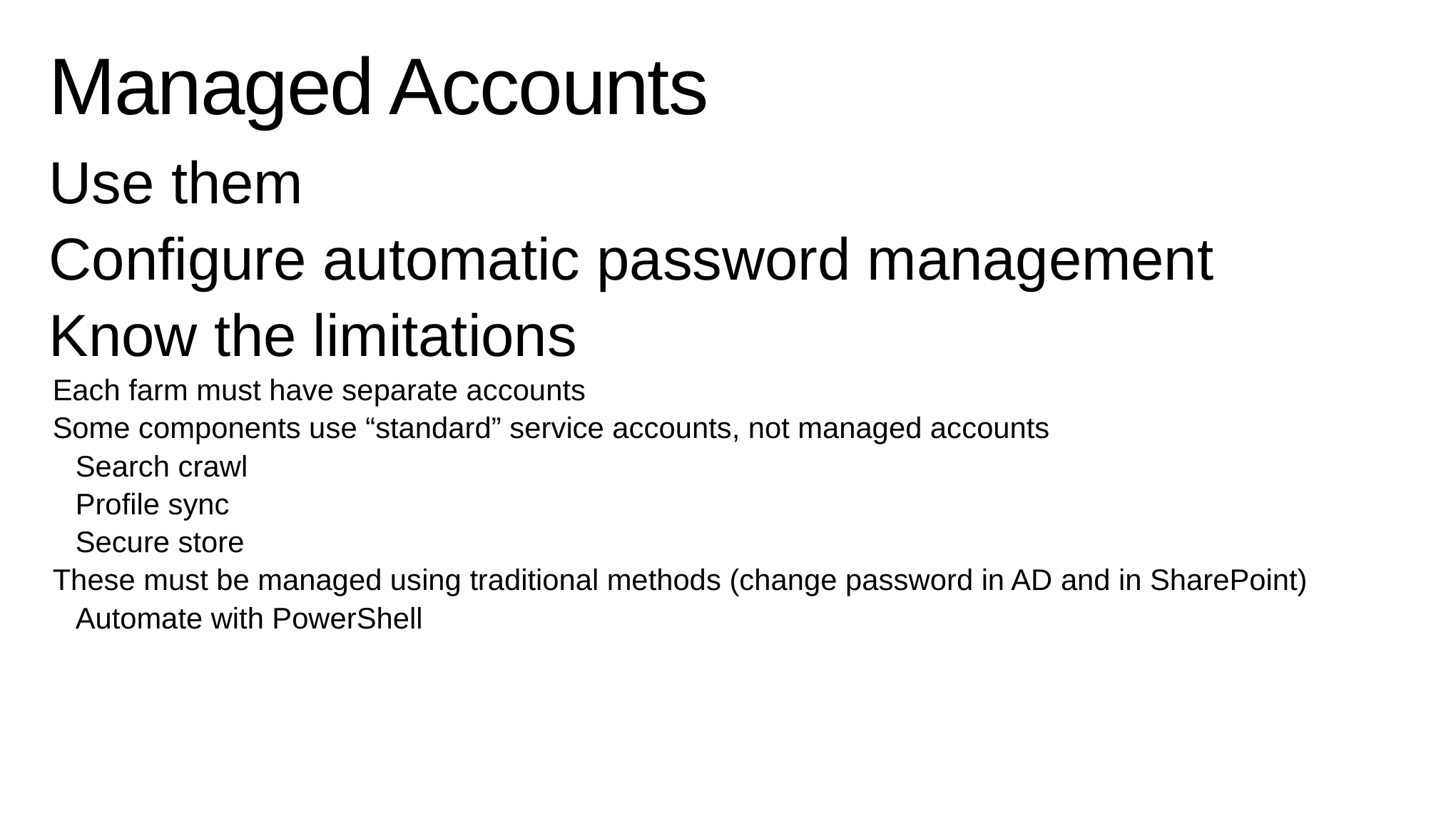

# Managed Accounts
Use them
Configure automatic password management
Know the limitations
Each farm must have separate accounts
Some components use “standard” service accounts, not managed accounts
Search crawl
Profile sync
Secure store
These must be managed using traditional methods (change password in AD and in SharePoint)
Automate with PowerShell